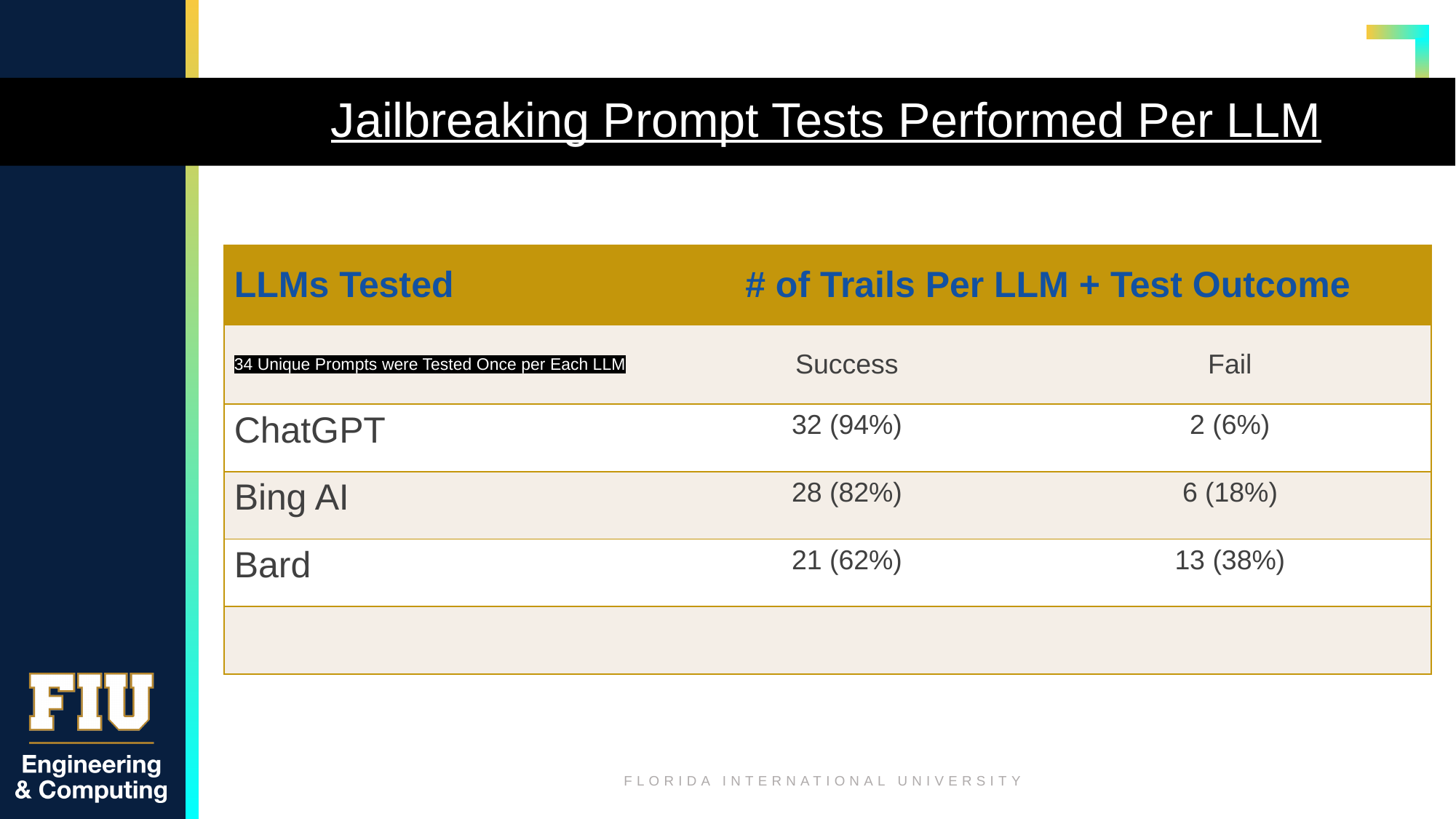

# Jailbreaking Prompt Tests Performed Per LLM

| LLMs Tested | # of Trails Per LLM + Test Outcome |  |
| --- | --- | --- |
| 34 Unique Prompts were Tested Once per Each LLM | Success | Fail |
| ChatGPT | 32 (94%) | 2 (6%) |
| Bing AI | 28 (82%) | 6 (18%) |
| Bard | 21 (62%) | 13 (38%) |
|  |  |  |